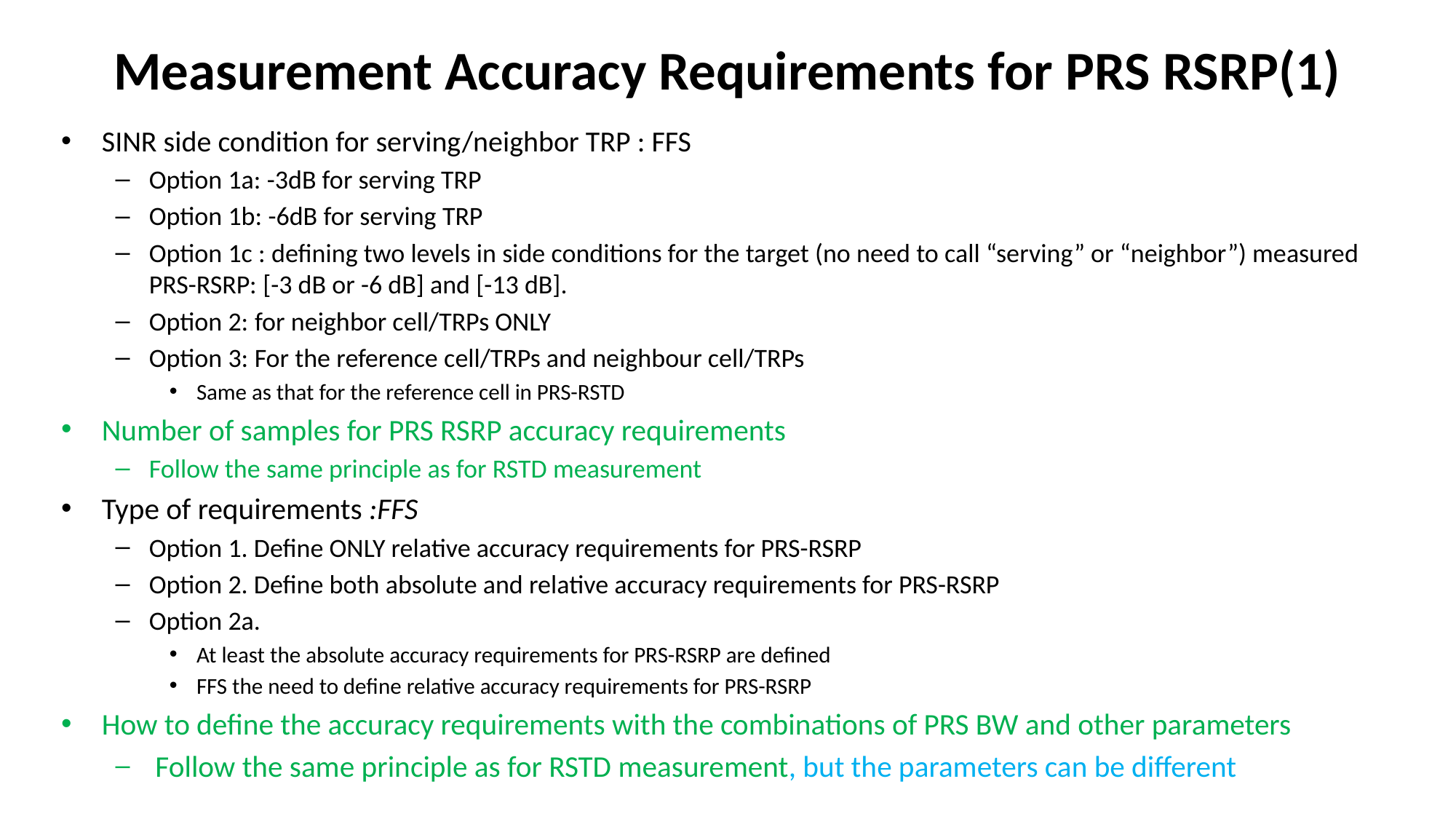

# Measurement Accuracy Requirements for PRS RSRP(1)
SINR side condition for serving/neighbor TRP : FFS
Option 1a: -3dB for serving TRP
Option 1b: -6dB for serving TRP
Option 1c : defining two levels in side conditions for the target (no need to call “serving” or “neighbor”) measured PRS-RSRP: [-3 dB or -6 dB] and [-13 dB].
Option 2: for neighbor cell/TRPs ONLY
Option 3: For the reference cell/TRPs and neighbour cell/TRPs
Same as that for the reference cell in PRS-RSTD
Number of samples for PRS RSRP accuracy requirements
Follow the same principle as for RSTD measurement
Type of requirements :FFS
Option 1. Define ONLY relative accuracy requirements for PRS-RSRP
Option 2. Define both absolute and relative accuracy requirements for PRS-RSRP
Option 2a.
At least the absolute accuracy requirements for PRS-RSRP are defined
FFS the need to define relative accuracy requirements for PRS-RSRP
How to define the accuracy requirements with the combinations of PRS BW and other parameters
 Follow the same principle as for RSTD measurement, but the parameters can be different